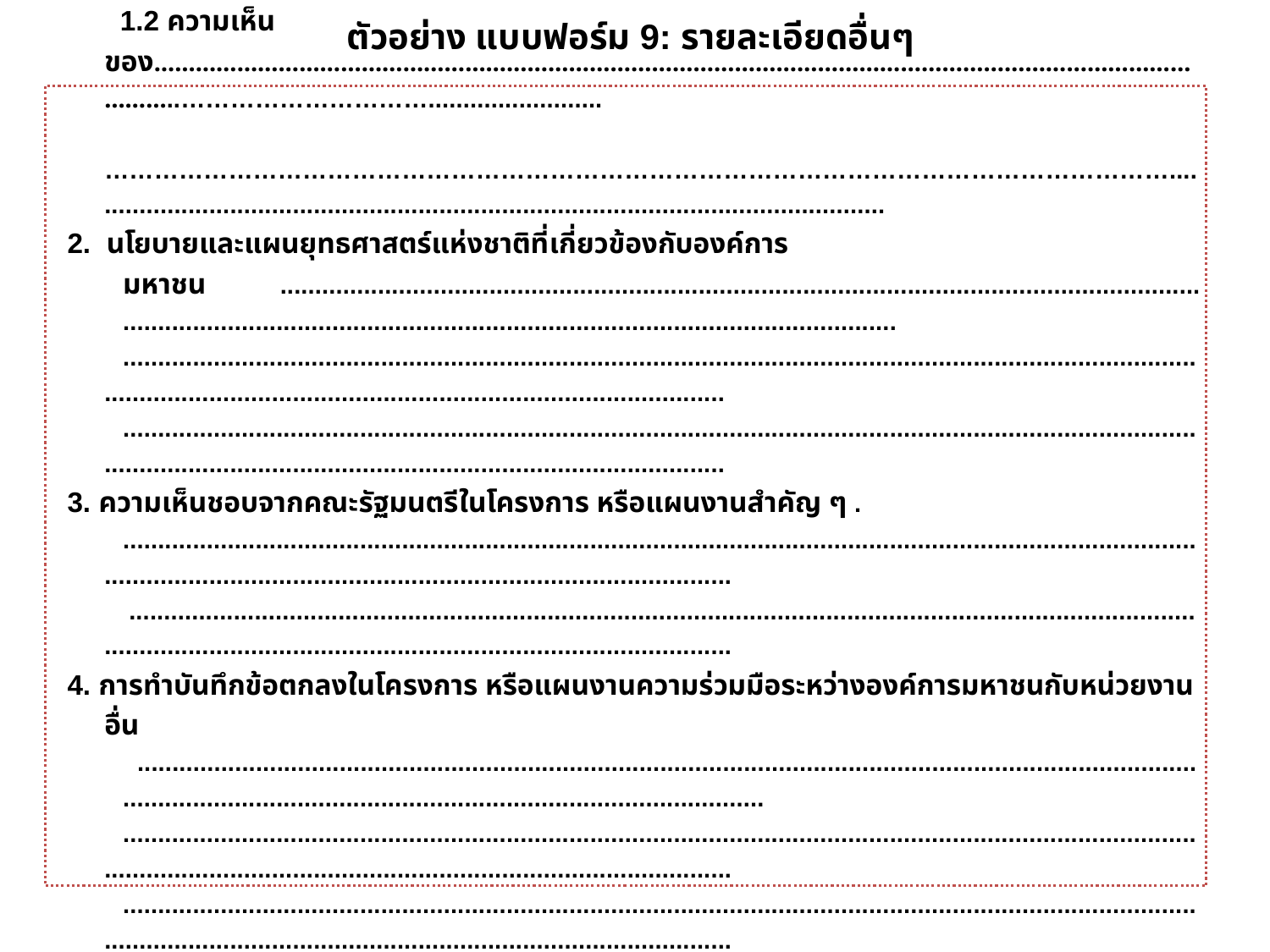

ตัวอย่าง แบบฟอร์ม 9: รายละเอียดอื่นๆ

 ความเห็นของผู้มีส่วนได้ส่วนเสีย (stakeholders) ในภารภิจที่จะจัดตั้งเป็นองค์การมหาชน
		1.1 ความเห็นของส่วนราชการได้แก่ ………….………………………………………………………………………………………………….…………………………….......................
  …………………………………………………………………………………………………………………………………………………………………………………………………………………..........
	  1.2 ความเห็นของ……………………………………………………………………………………………………………………………………………..………………………….........................
  …………………………………………………………………………………………………………………....................................................................................................................
2.  นโยบายและแผนยุทธศาสตร์แห่งชาติที่เกี่ยวข้องกับองค์การมหาชน          ...................................................................................................................................................................................................................................................
...................................................................................................................................................................................................................................................
...................................................................................................................................................................................................................................................
3. ความเห็นชอบจากคณะรัฐมนตรีในโครงการ หรือแผนงานสำคัญ ๆ .
....................................................................................................................................................................................................................................................
  ...................................................................................................................................................................................................................................................
4. การทำบันทึกข้อตกลงในโครงการ หรือแผนงานความร่วมมือระหว่างองค์การมหาชนกับหน่วยงานอื่น
          ....................................................................................................................................................................................................................................................
....................................................................................................................................................................................................................................................
....................................................................................................................................................................................................................................................
5. ข้อมูลเชิงสถิติแสดงปริมาณความต้องการผลผลิตขององค์การมหาชน
....................................................................................................................................................................................................................................................
....................................................................................................................................................................................................................................................
....................................................................................................................................................................................................................................................